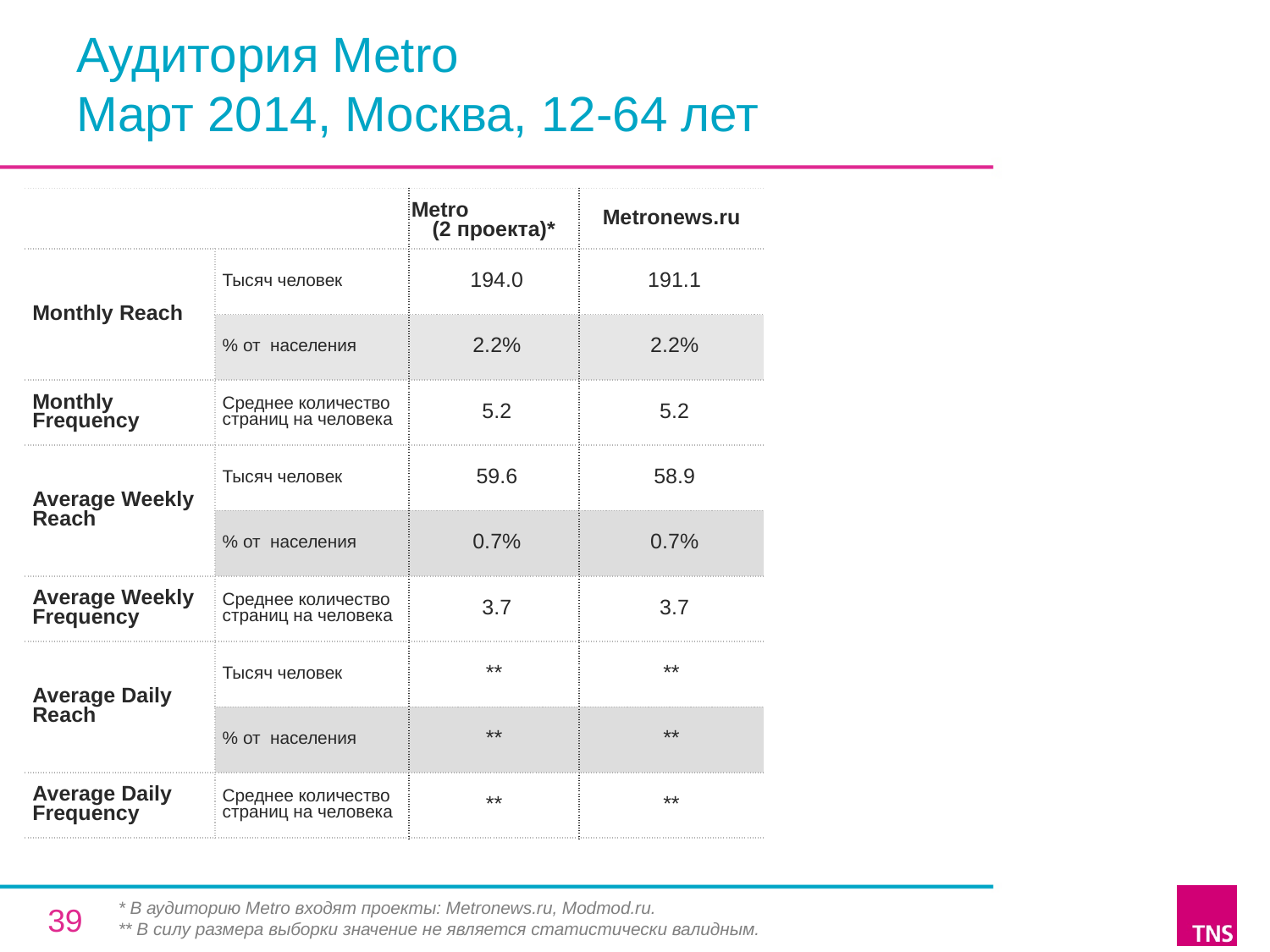

# Аудитория Metro Март 2014, Москва, 12-64 лет
|  |  | Metro (2 проекта)\* | Metronews.ru |
| --- | --- | --- | --- |
| Monthly Reach | Тысяч человек | 194.0 | 191.1 |
|  | % от населения | 2.2% | 2.2% |
| Monthly Frequency | Среднее количество страниц на человека | 5.2 | 5.2 |
| Average Weekly Reach | Тысяч человек | 59.6 | 58.9 |
|  | % от населения | 0.7% | 0.7% |
| Average Weekly Frequency | Среднее количество страниц на человека | 3.7 | 3.7 |
| Average Daily Reach | Тысяч человек | \*\* | \*\* |
|  | % от населения | \*\* | \*\* |
| Average Daily Frequency | Среднее количество страниц на человека | \*\* | \*\* |
* В аудиторию Metro входят проекты: Metronews.ru, Modmod.ru.
** В силу размера выборки значение не является статистически валидным.
39